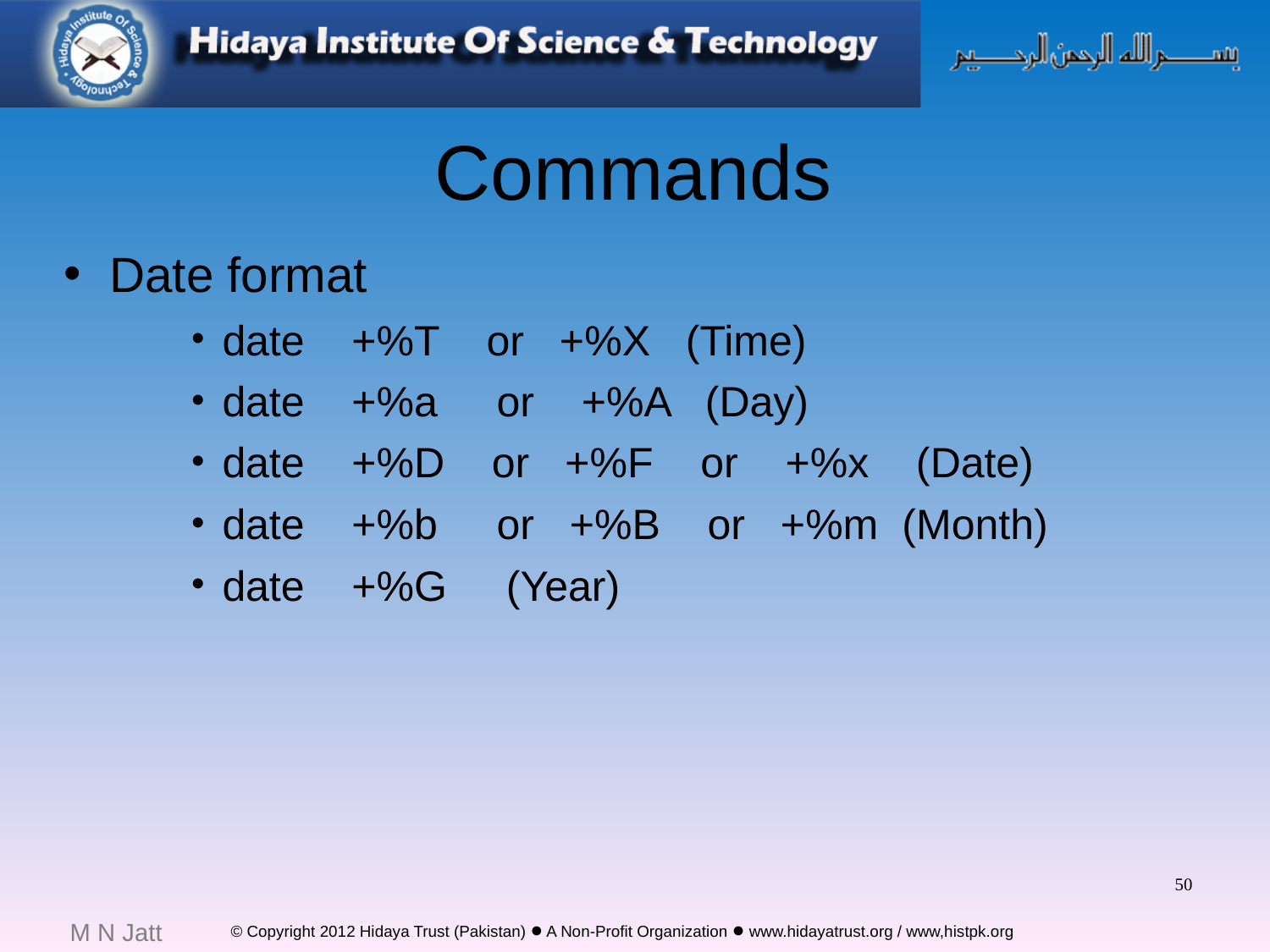

# Commands
Date format
date    +%T    or   +%X   (Time)
date    +%a     or    +%A   (Day)
date    +%D    or   +%F    or    +%x    (Date)
date    +%b     or   +%B    or   +%m  (Month)
date    +%G     (Year)

50